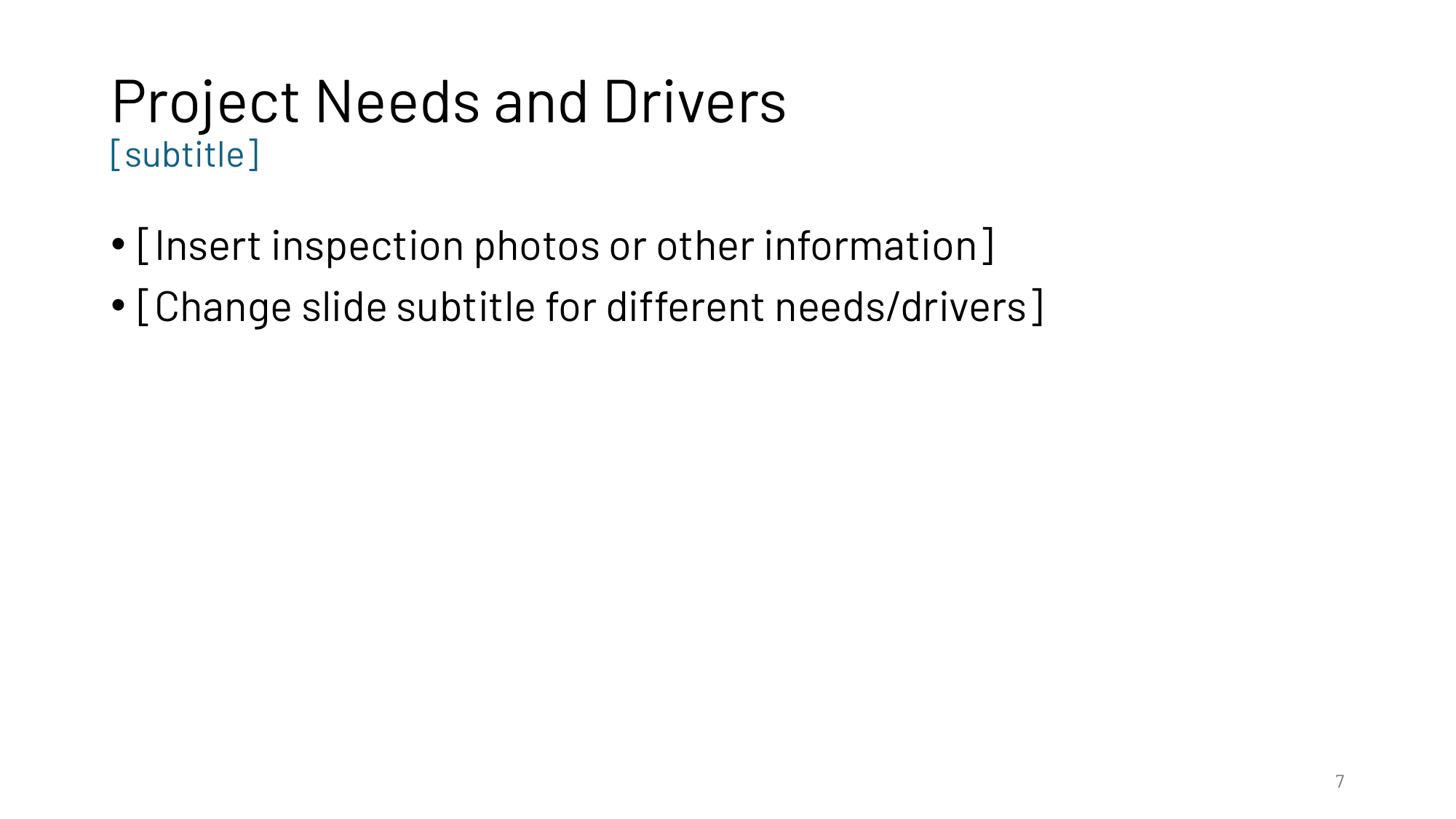

# Project Needs and Drivers [subtitle]
[Insert inspection photos or other information]
[Change slide subtitle for different needs/drivers]
7